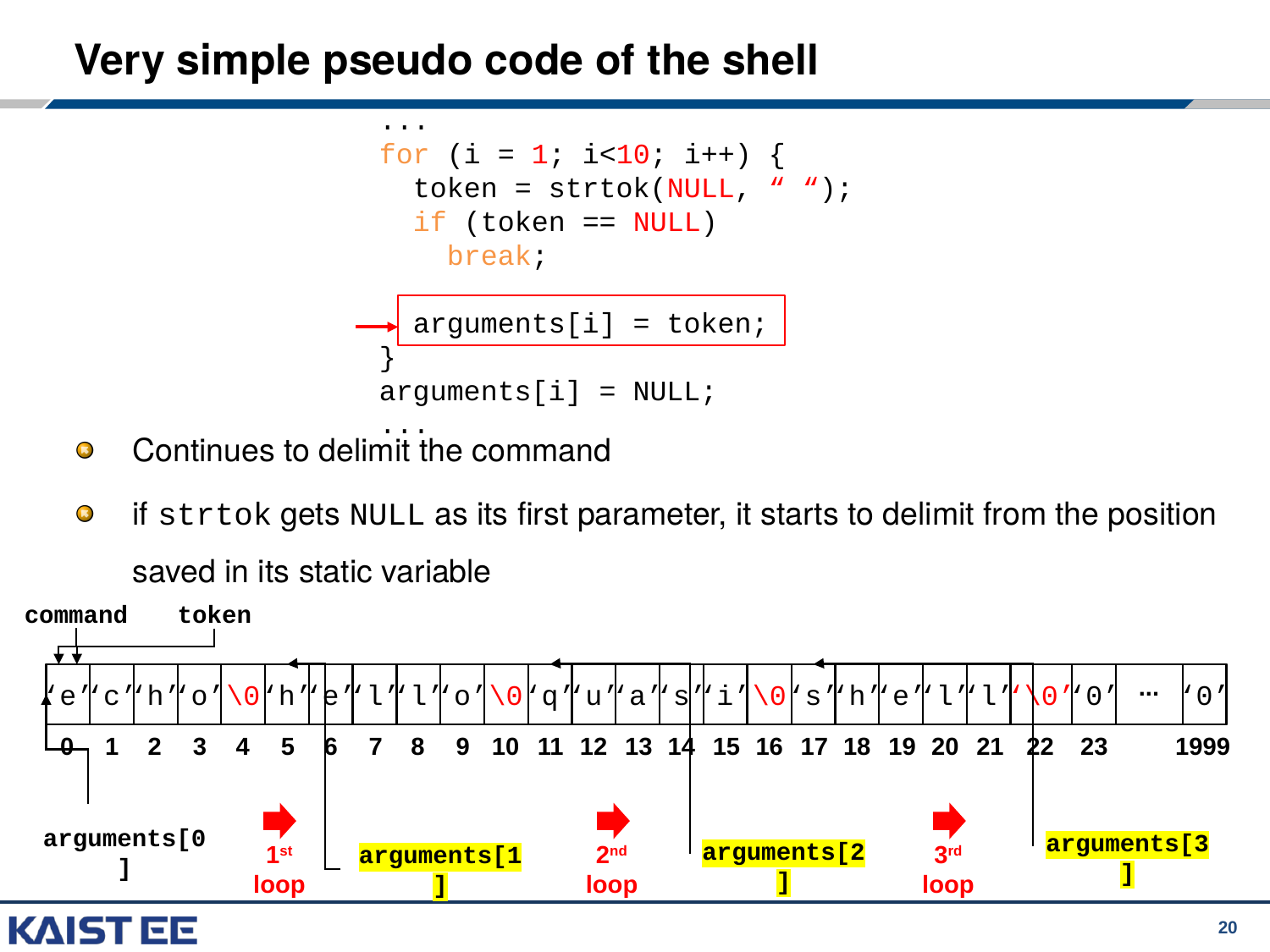

# Very simple pseudo code of the shell
...
for (i = 1; i<10; i++) {
  token = strtok(NULL, “ “);
  if (token == NULL)
    break;

  arguments[i] = token;
}
arguments[i] = NULL;
...

Continues to delimit the command
if strtok gets NULL as its first parameter, it starts to delimit from the position saved in its static variable
command
token

‘e’
‘c’
‘h’
‘o’
\0
‘h’
‘e’
‘l’
‘l’
‘o’
\0
‘q’
‘u’
‘a’
‘s’
‘i’
\0
‘s’
‘h’
‘e’
‘l’
‘l’
‘\0’
‘0’
‘0’
...
0
1
2
3
4
5
6
7
8
9
10
11
12
13
14
15
16
17
18
19
20
21
22
23
1999

arguments[0]
arguments[3]
1st
loop
2nd
loop
3rd
loop
arguments[2]
arguments[1]